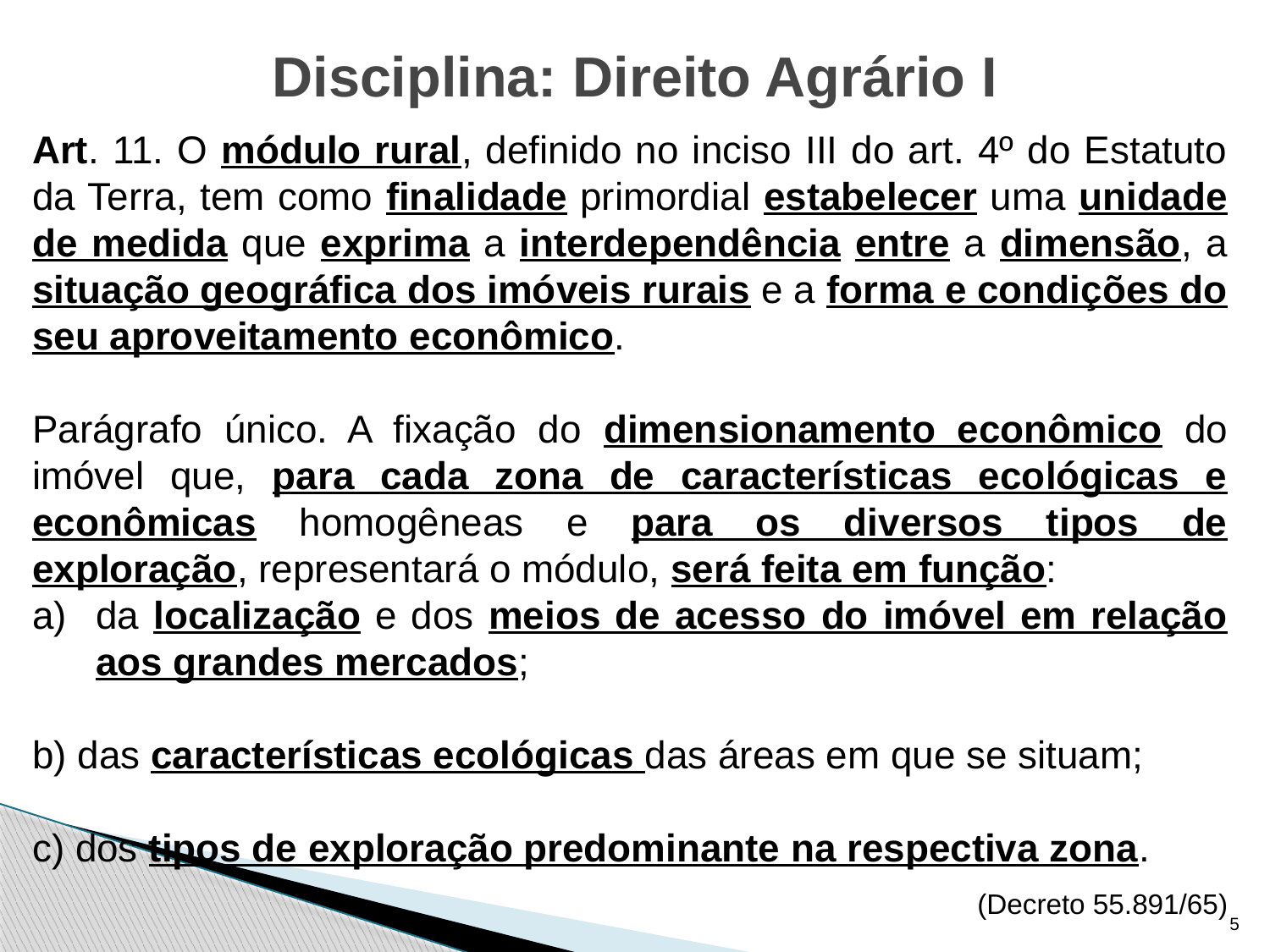

Disciplina: Direito Agrário I
Art. 11. O módulo rural, definido no inciso III do art. 4º do Estatuto da Terra, tem como finalidade primordial estabelecer uma unidade de medida que exprima a interdependência entre a dimensão, a situação geográfica dos imóveis rurais e a forma e condições do seu aproveitamento econômico.

Parágrafo único. A fixação do dimensionamento econômico do imóvel que, para cada zona de características ecológicas e econômicas homogêneas e para os diversos tipos de exploração, representará o módulo, será feita em função:
da localização e dos meios de acesso do imóvel em relação aos grandes mercados;

b) das características ecológicas das áreas em que se situam;

c) dos tipos de exploração predominante na respectiva zona.
(Decreto 55.891/65)
5